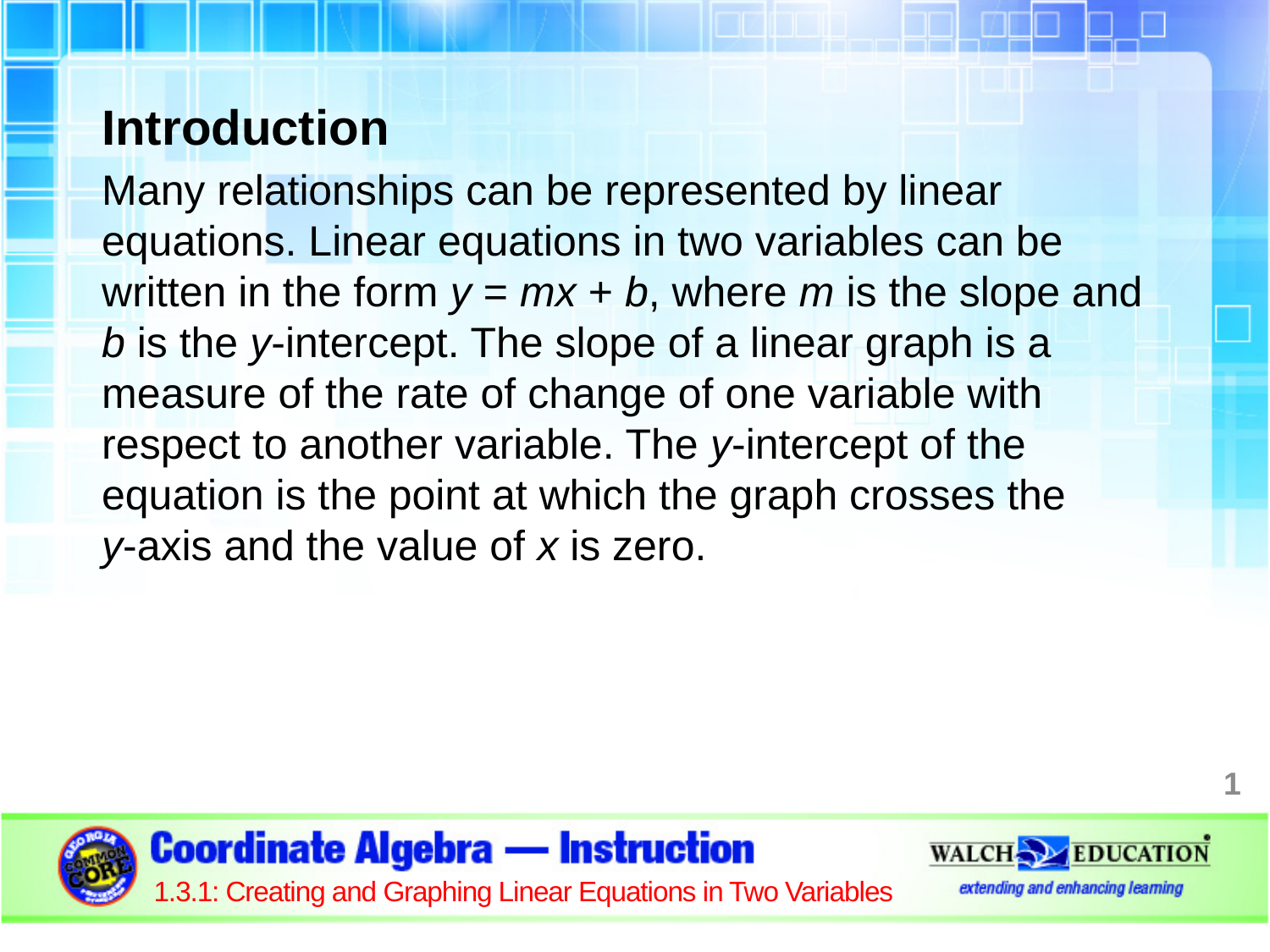

Introduction
Many relationships can be represented by linear equations. Linear equations in two variables can be written in the form y = mx + b, where m is the slope and b is the y-intercept. The slope of a linear graph is a measure of the rate of change of one variable with respect to another variable. The y-intercept of the equation is the point at which the graph crosses the
y-axis and the value of x is zero.

1
1.3.1: Creating and Graphing Linear Equations in Two Variables